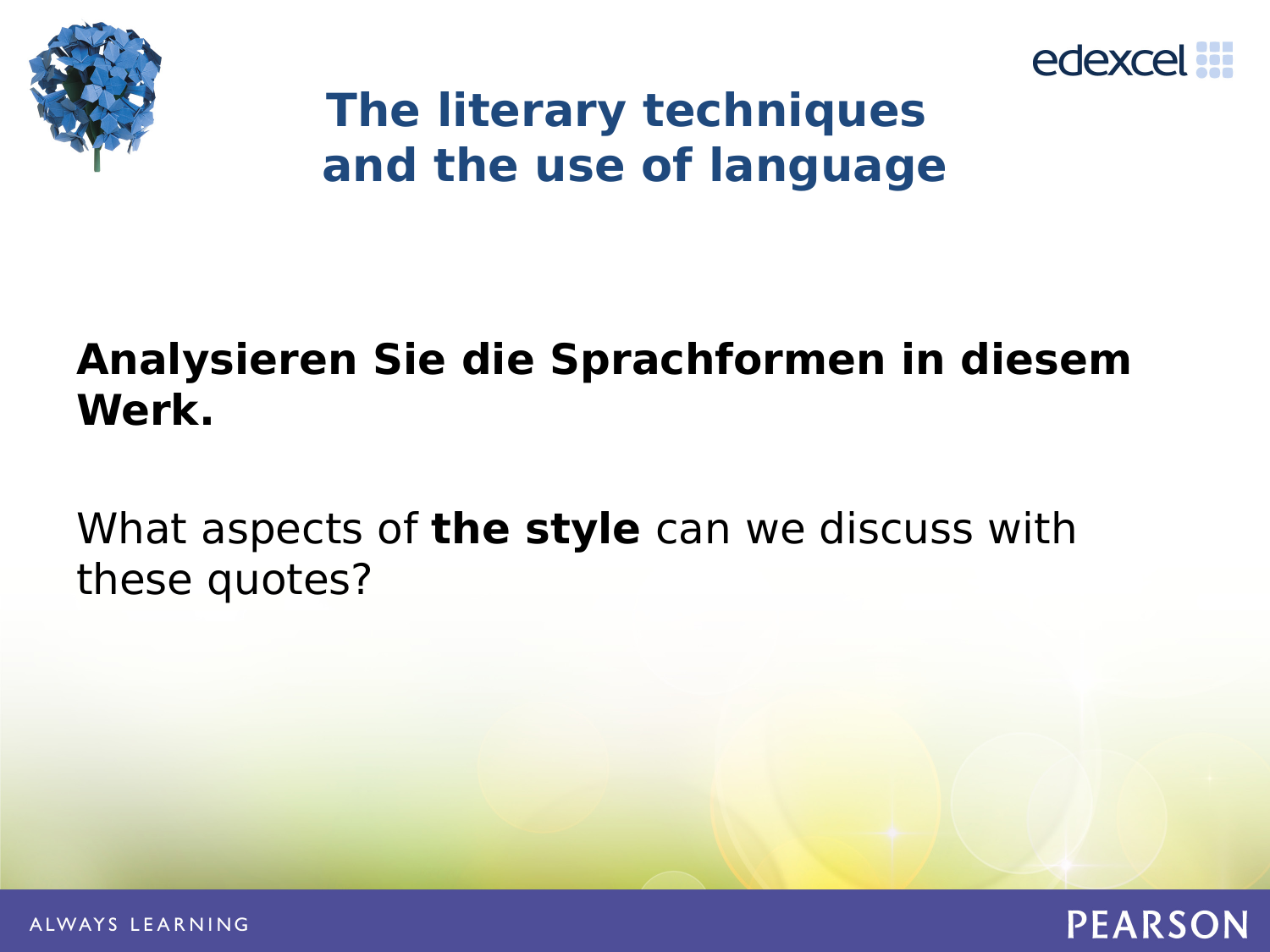

# The literary techniques and the use of language

Analysieren Sie die Sprachformen in diesem Werk.

What aspects of the style can we discuss with these quotes?